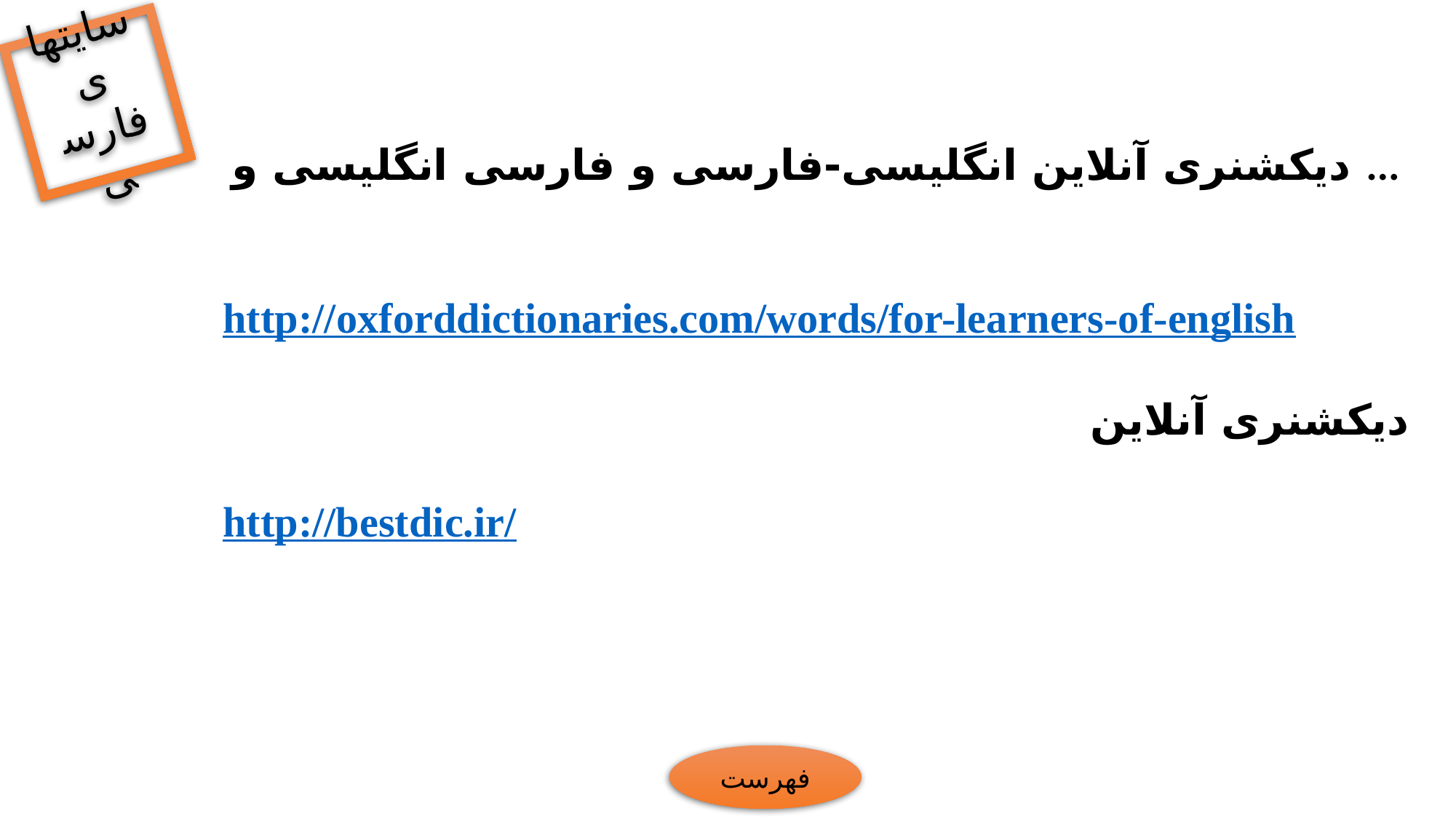

سایتهای فارسی
دیکشنری آنلاین انگلیسی-فارسی و فارسی انگلیسی و ...

http://oxforddictionaries.com/words/for-learners-of-english

دیکشنری آنلاین

http://bestdic.ir/

فهرست